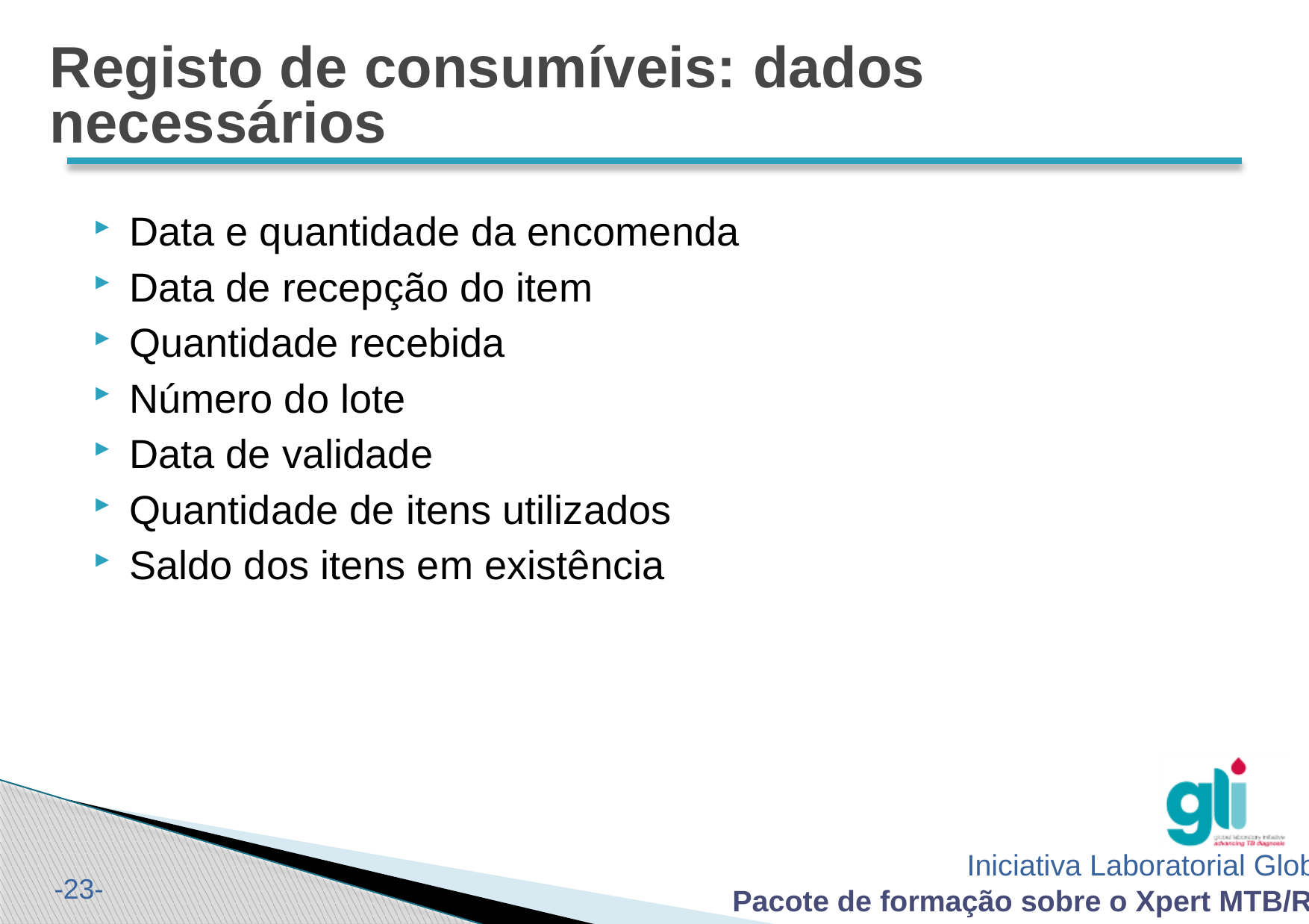

# Registo de consumíveis: dados necessários
Data e quantidade da encomenda
Data de recepção do item
Quantidade recebida
Número do lote
Data de validade
Quantidade de itens utilizados
Saldo dos itens em existência